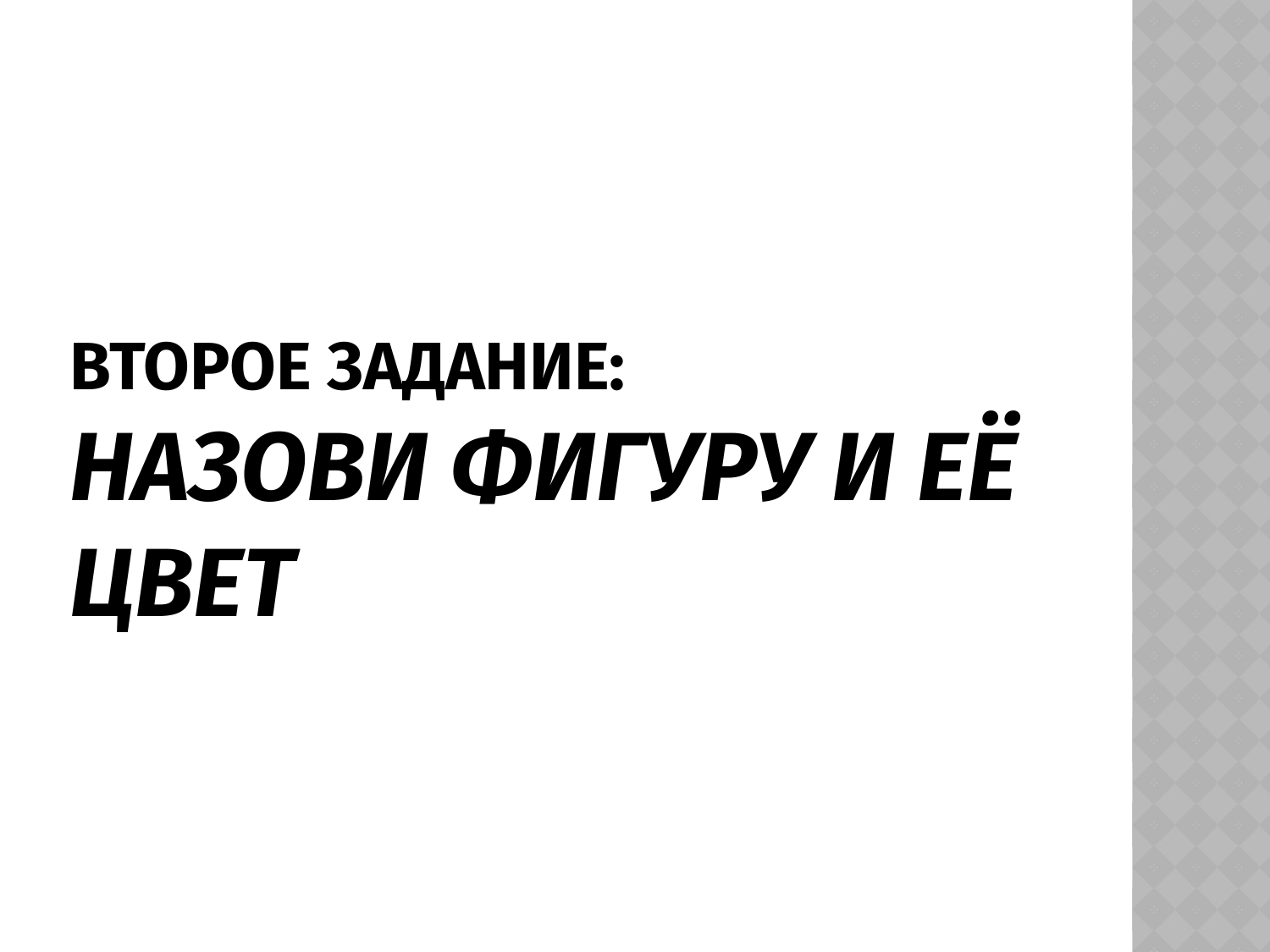

# Второе задание: Назови фигуру и её цвет